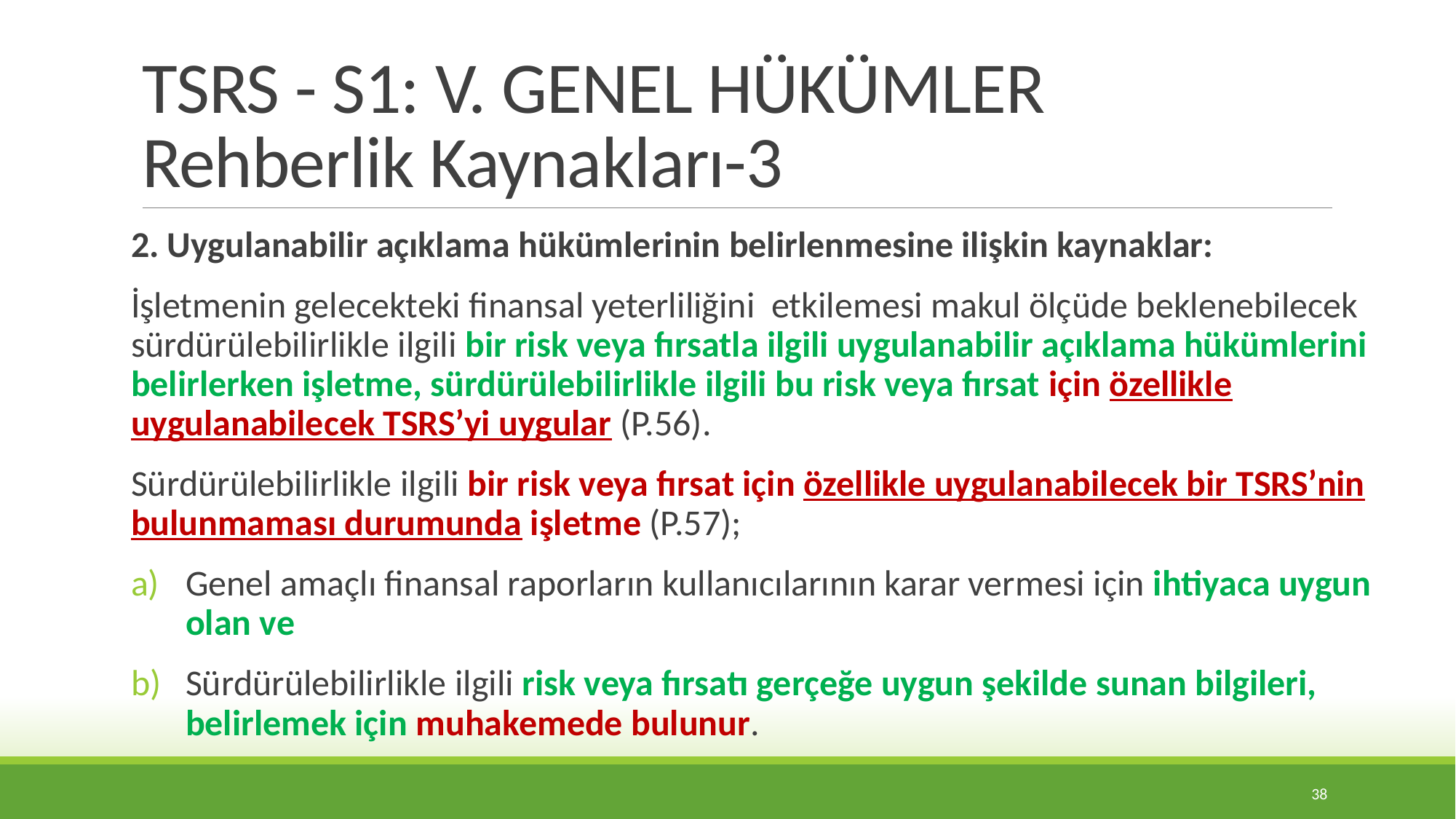

# TSRS - S1: V. GENEL HÜKÜMLER Rehberlik Kaynakları-3
2. Uygulanabilir açıklama hükümlerinin belirlenmesine ilişkin kaynaklar:
İşletmenin gelecekteki finansal yeterliliğini  etkilemesi makul ölçüde beklenebilecek sürdürülebilirlikle ilgili bir risk veya fırsatla ilgili uygulanabilir açıklama hükümlerini belirlerken işletme, sürdürülebilirlikle ilgili bu risk veya fırsat için özellikle uygulanabilecek TSRS’yi uygular (P.56).
Sürdürülebilirlikle ilgili bir risk veya fırsat için özellikle uygulanabilecek bir TSRS’nin bulunmaması durumunda işletme (P.57);
Genel amaçlı finansal raporların kullanıcılarının karar vermesi için ihtiyaca uygun olan ve
Sürdürülebilirlikle ilgili risk veya fırsatı gerçeğe uygun şekilde sunan bilgileri, belirlemek için muhakemede bulunur.
38